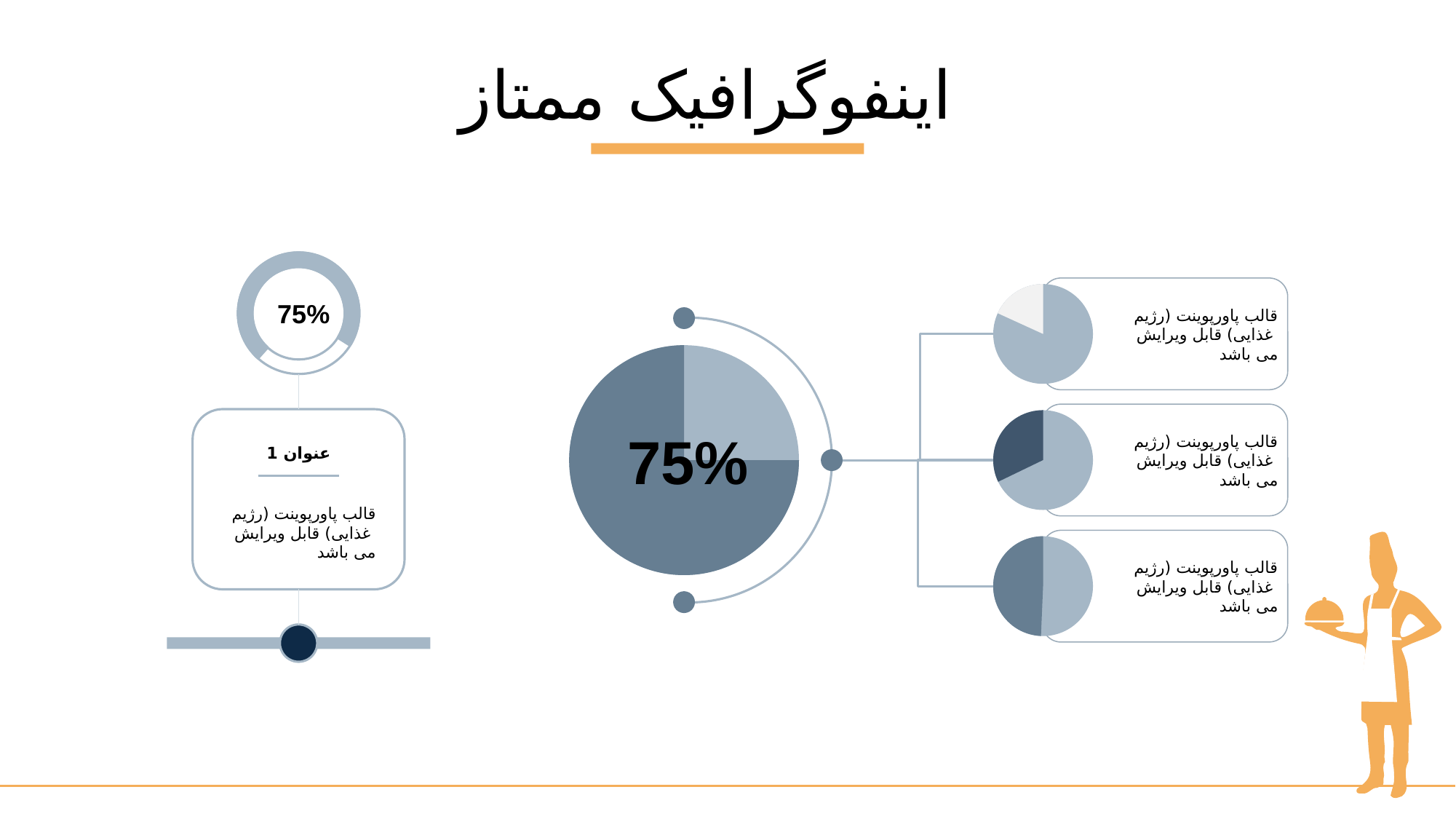

اینفوگرافیک ممتاز

75%
قالب پاورپوینت (رژیم غذایی) قابل ویرایش
می باشد

75%
قالب پاورپوینت (رژیم غذایی) قابل ویرایش
می باشد
عنوان 1

قالب پاورپوینت (رژیم غذایی) قابل ویرایش
می باشد

قالب پاورپوینت (رژیم غذایی) قابل ویرایش
می باشد